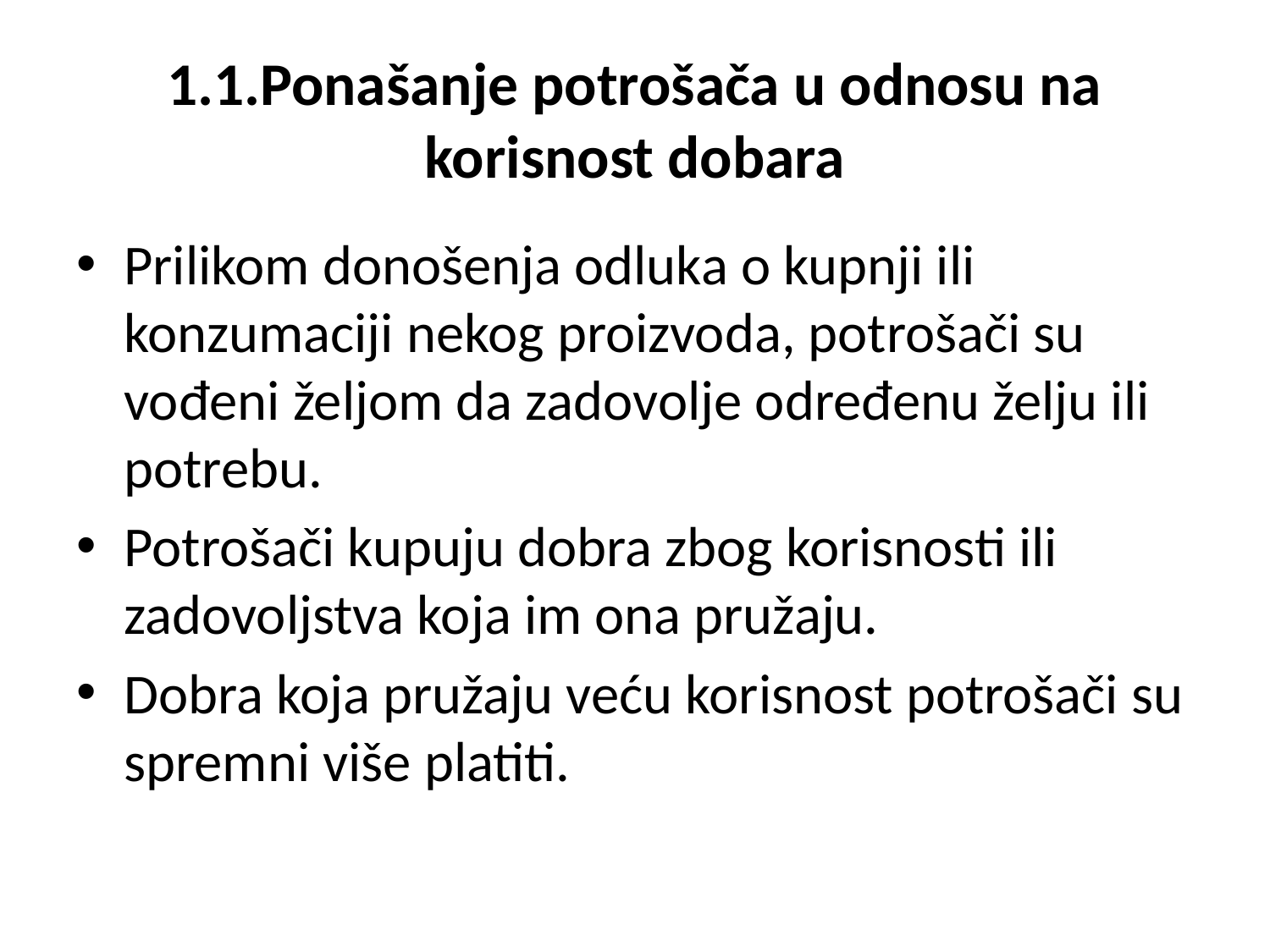

# 1.1.Ponašanje potrošača u odnosu na korisnost dobara
Prilikom donošenja odluka o kupnji ili konzumaciji nekog proizvoda, potrošači su vođeni željom da zadovolje određenu želju ili potrebu.
Potrošači kupuju dobra zbog korisnosti ili zadovoljstva koja im ona pružaju.
Dobra koja pružaju veću korisnost potrošači su spremni više platiti.